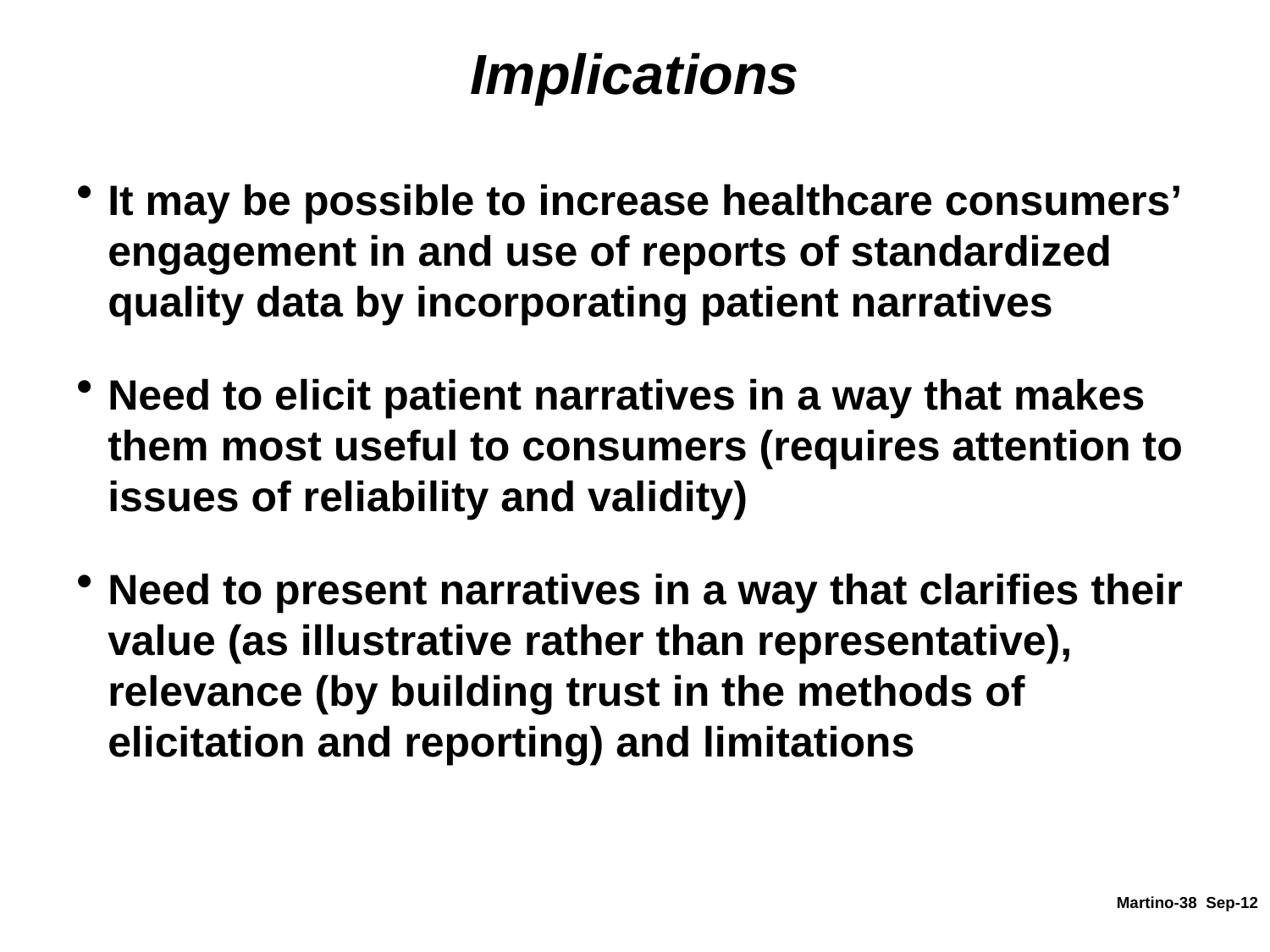

# Implications
It may be possible to increase healthcare consumers’ engagement in and use of reports of standardized quality data by incorporating patient narratives
Need to elicit patient narratives in a way that makes them most useful to consumers (requires attention to issues of reliability and validity)
Need to present narratives in a way that clarifies their value (as illustrative rather than representative), relevance (by building trust in the methods of elicitation and reporting) and limitations